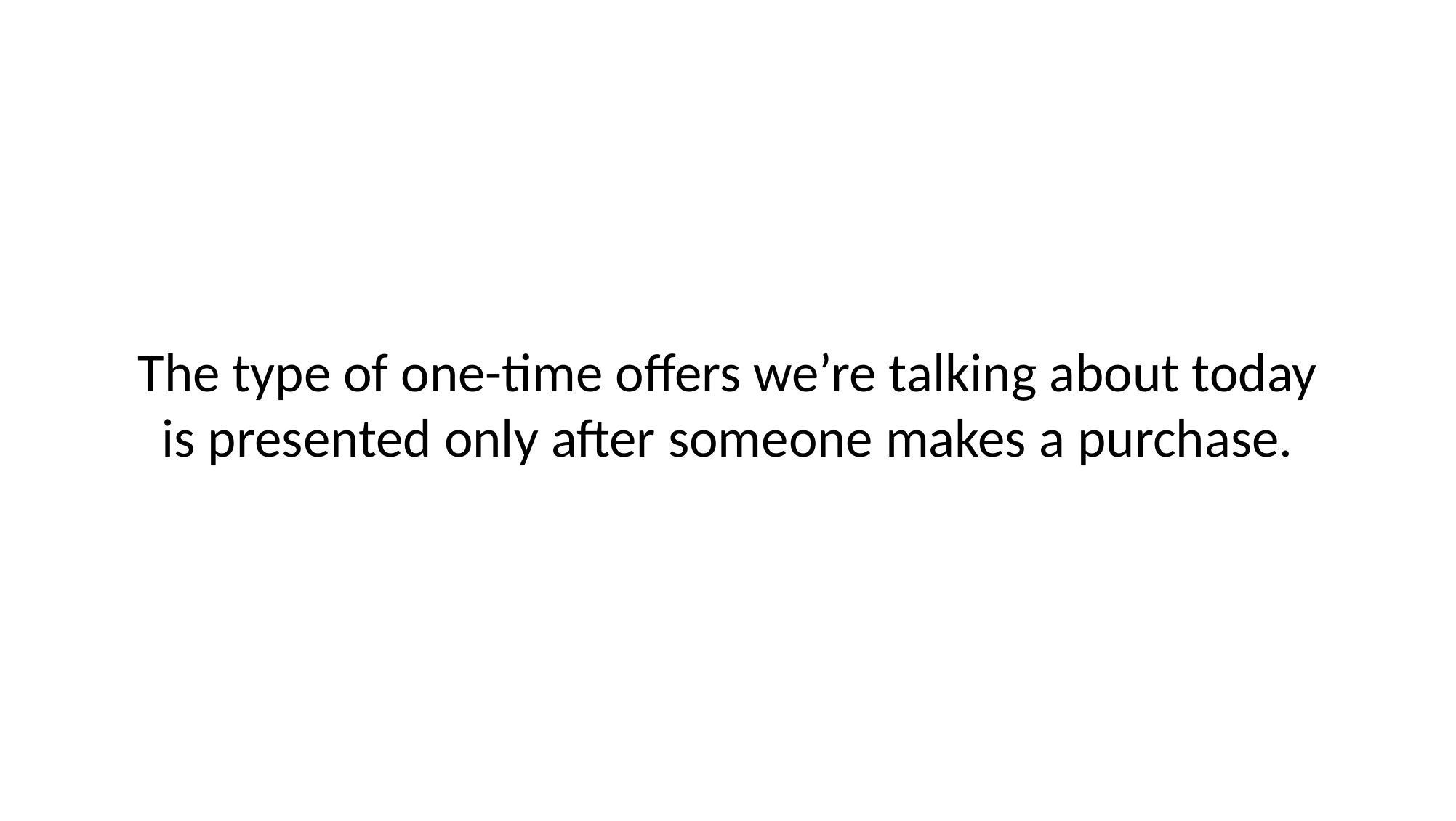

# The type of one-time offers we’re talking about today is presented only after someone makes a purchase.